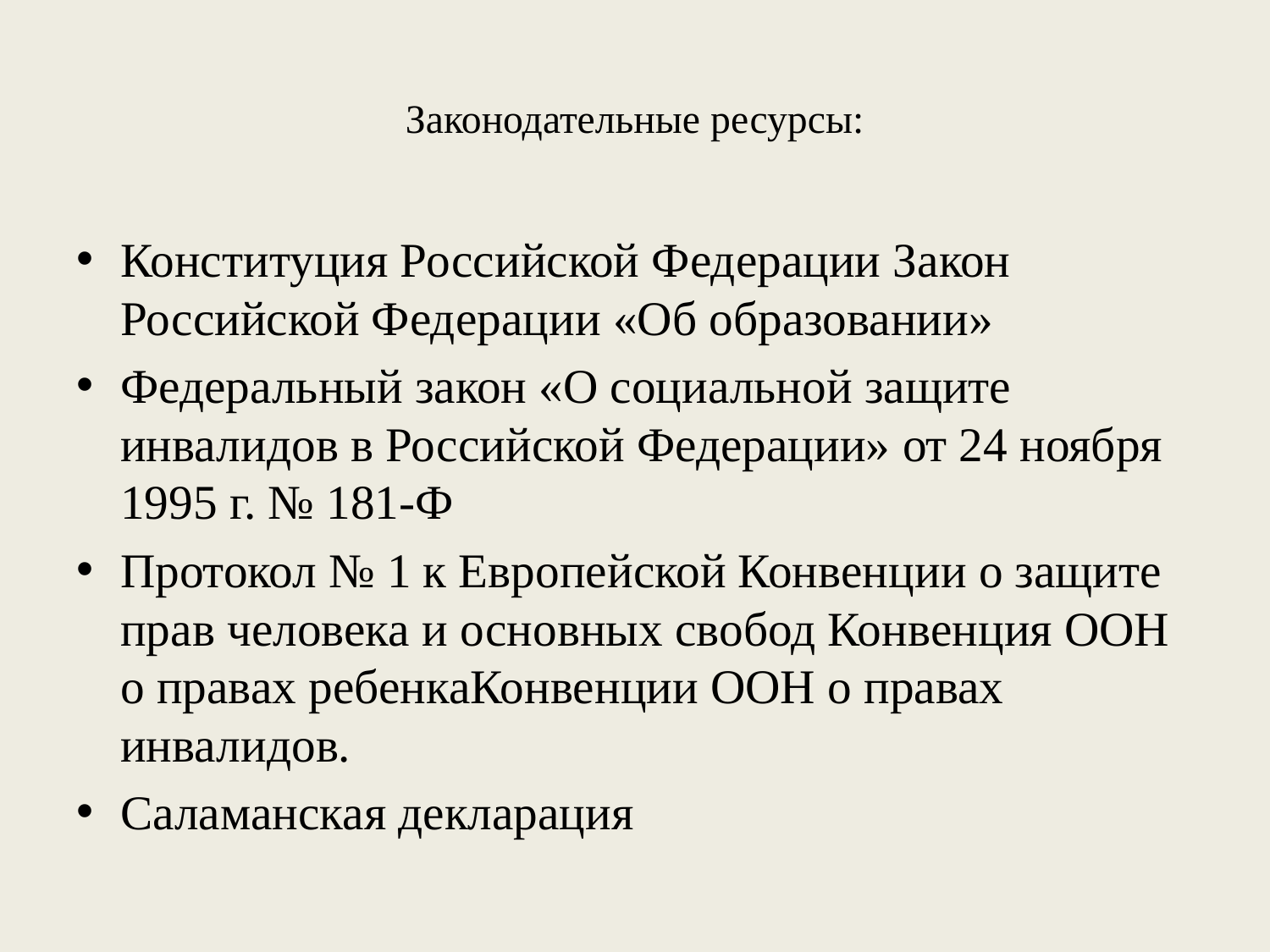

# Законодательные ресурсы:
Конституция Российской Федерации Закон Российской Федерации «Об образовании»
Федеральный закон «О социальной защите инвалидов в Российской Федерации» от 24 ноября 1995 г. № 181-Ф
Протокол № 1 к Европейской Конвенции о защите прав человека и основных свобод Конвенция ООН о правах ребенкаКонвенции ООН о правах инвалидов.
Саламанская декларация